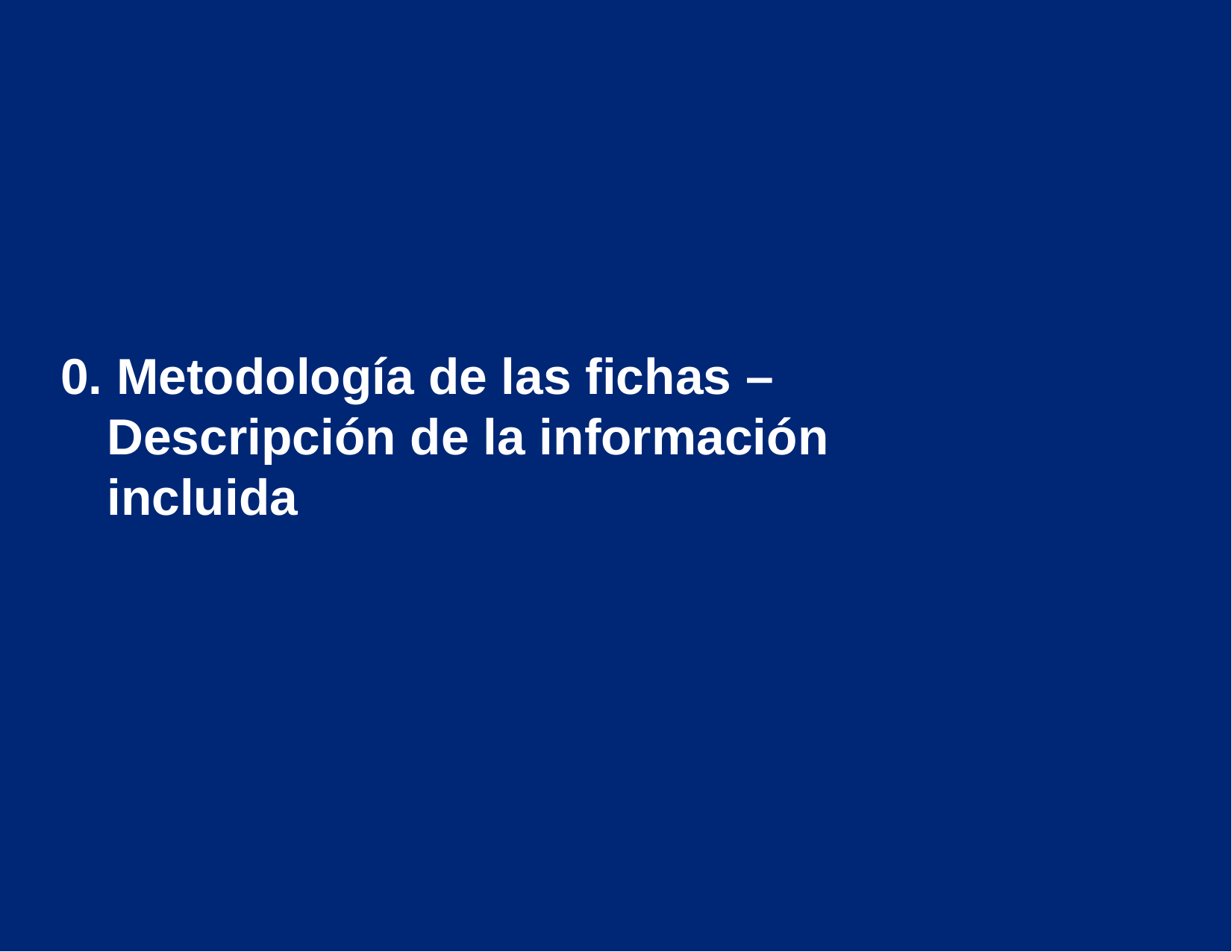

0. Metodología de las fichas – Descripción de la información incluida